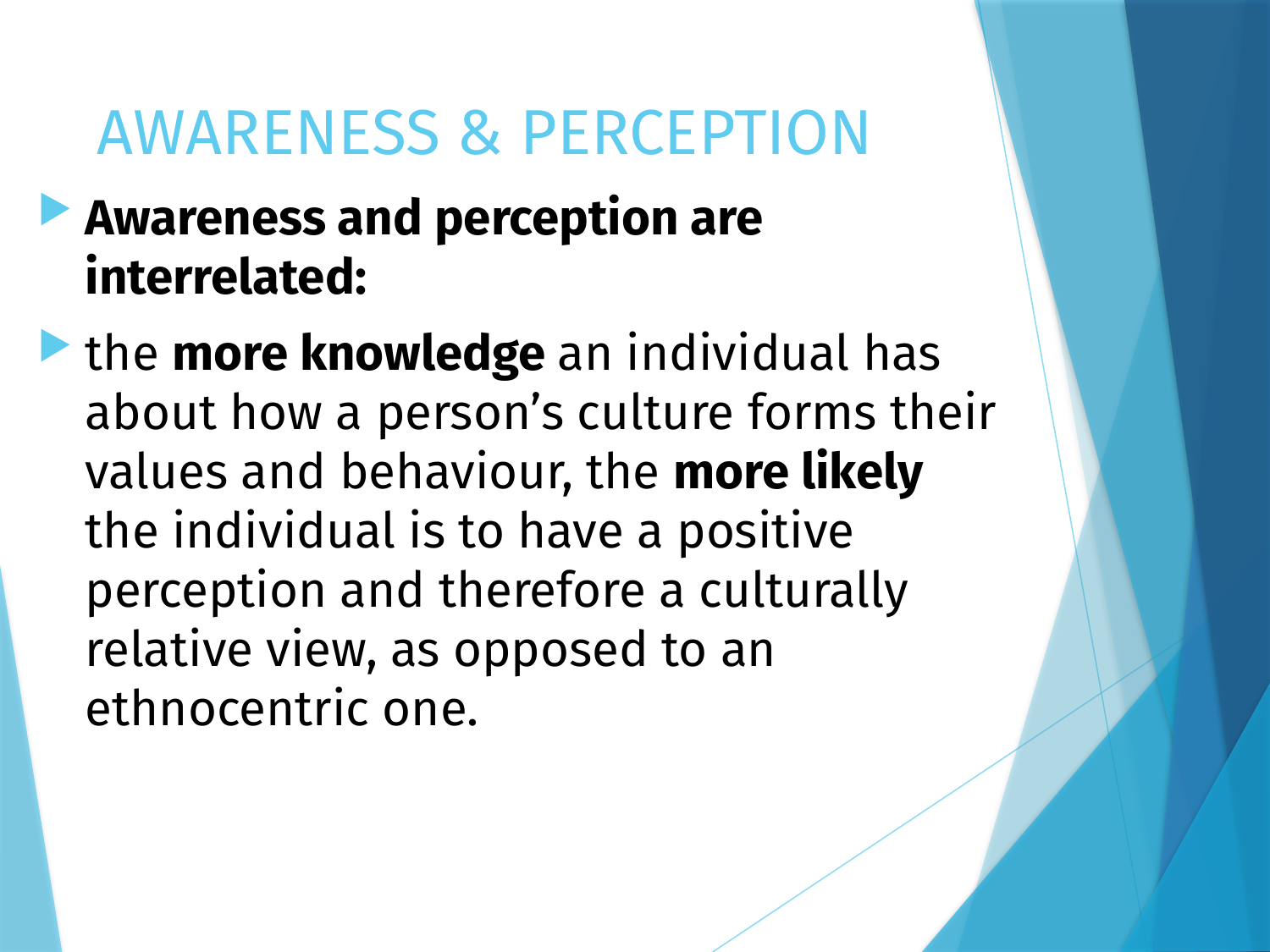

# AWARENESS & PERCEPTION
Awareness and perception are interrelated:
the more knowledge an individual has about how a person’s culture forms their values and behaviour, the more likely the individual is to have a positive perception and therefore a culturally relative view, as opposed to an ethnocentric one.